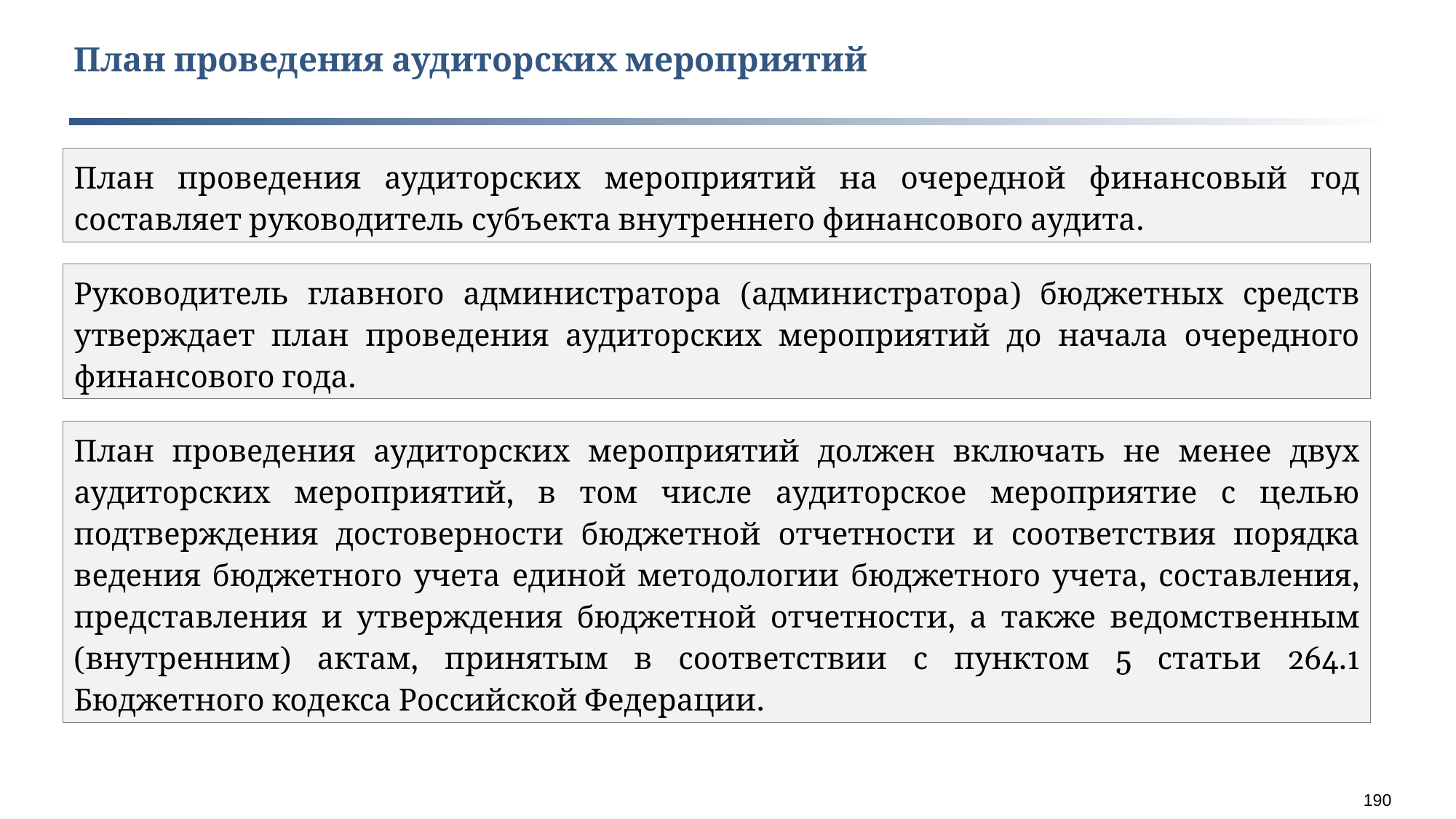

План проведения аудиторских мероприятий
План проведения аудиторских мероприятий на очередной финансовый год составляет руководитель субъекта внутреннего финансового аудита.
Руководитель главного администратора (администратора) бюджетных средств утверждает план проведения аудиторских мероприятий до начала очередного финансового года.
План проведения аудиторских мероприятий должен включать не менее двух аудиторских мероприятий, в том числе аудиторское мероприятие с целью подтверждения достоверности бюджетной отчетности и соответствия порядка ведения бюджетного учета единой методологии бюджетного учета, составления, представления и утверждения бюджетной отчетности, а также ведомственным (внутренним) актам, принятым в соответствии с пунктом 5 статьи 264.1 Бюджетного кодекса Российской Федерации.